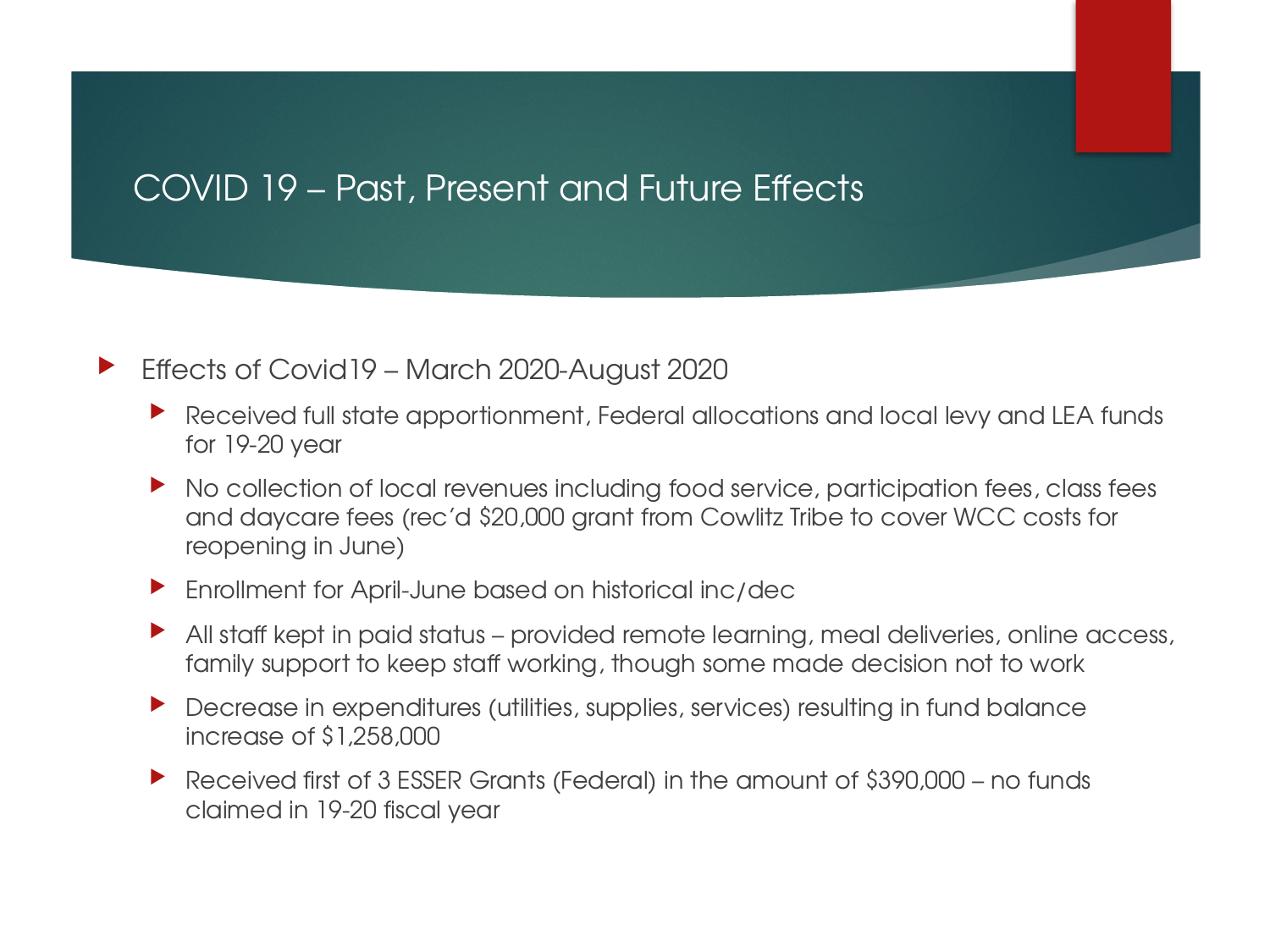

# COVID 19 – Past, Present and Future Effects
Effects of Covid19 – March 2020-August 2020
Received full state apportionment, Federal allocations and local levy and LEA funds for 19-20 year
No collection of local revenues including food service, participation fees, class fees and daycare fees (rec’d $20,000 grant from Cowlitz Tribe to cover WCC costs for reopening in June)
Enrollment for April-June based on historical inc/dec
All staff kept in paid status – provided remote learning, meal deliveries, online access, family support to keep staff working, though some made decision not to work
Decrease in expenditures (utilities, supplies, services) resulting in fund balance increase of $1,258,000
Received first of 3 ESSER Grants (Federal) in the amount of $390,000 – no funds claimed in 19-20 fiscal year